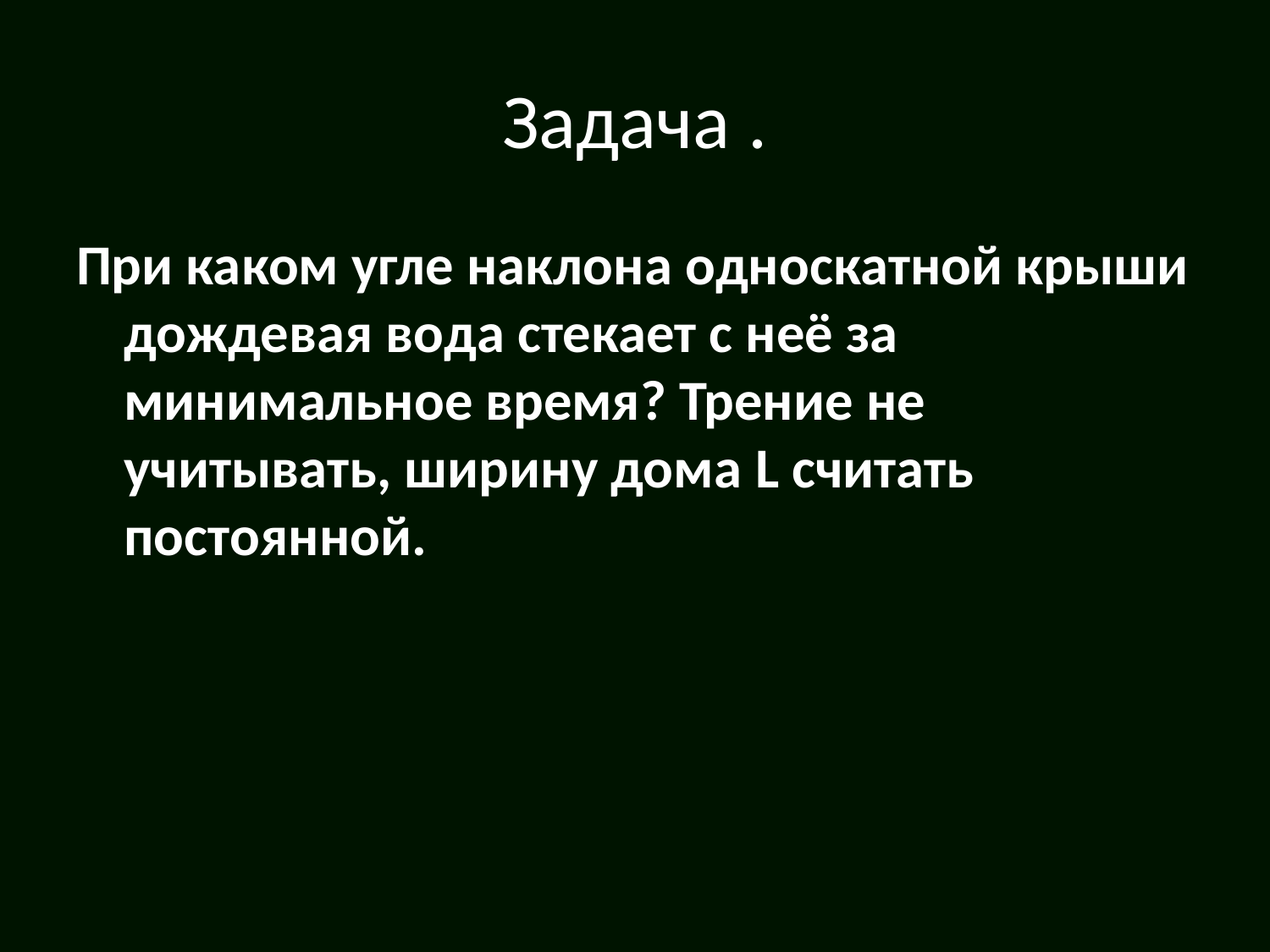

# Задача .
При каком угле наклона односкатной крыши дождевая вода стекает с неё за минимальное время? Трение не учитывать, ширину дома L считать постоянной.